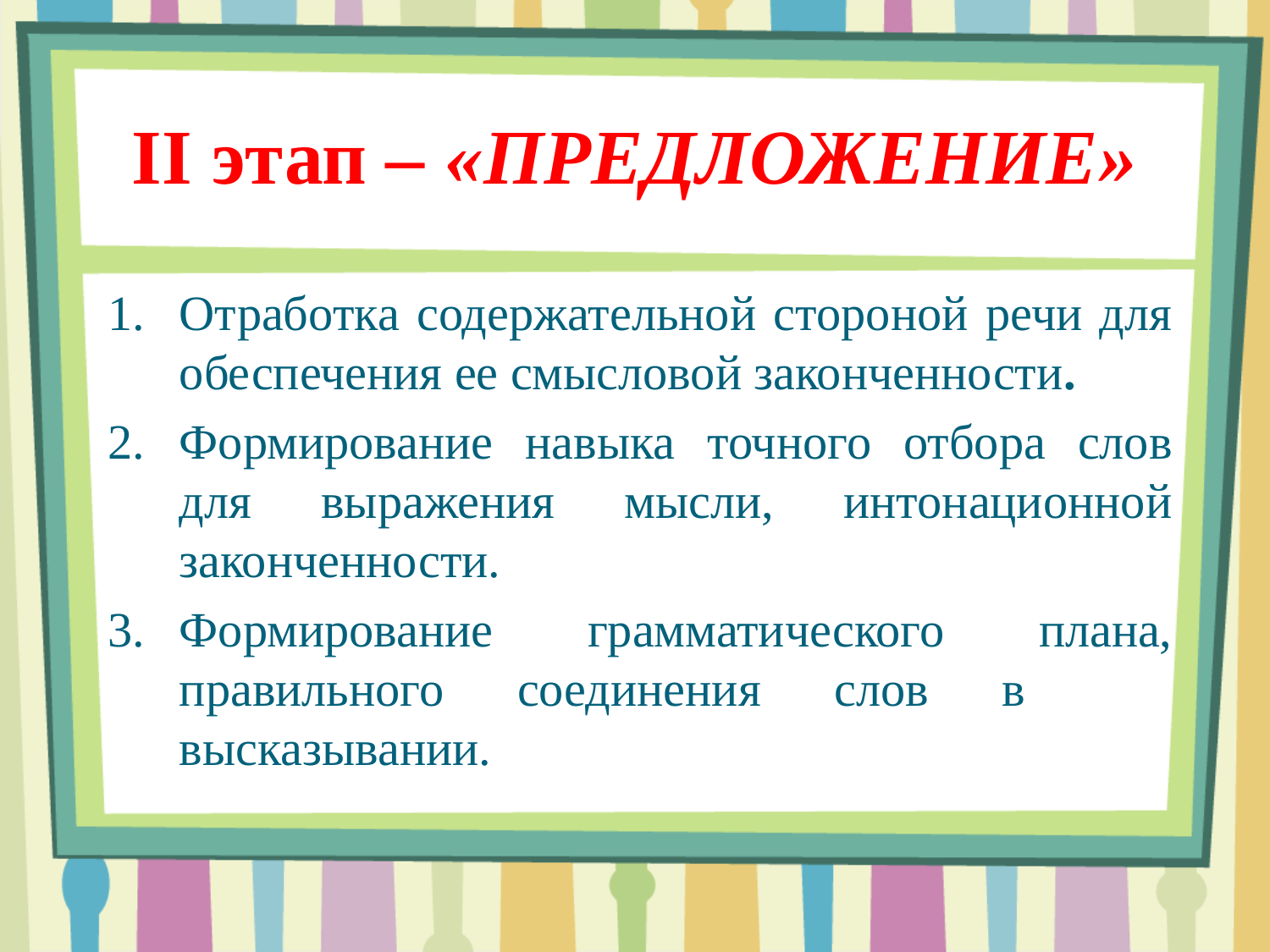

# II этап – «ПРЕДЛОЖЕНИЕ»
Отработка содержательной стороной речи для обеспечения ее смысловой законченности.
Формирование навыка точного отбора слов для выражения мысли, интонационной законченности.
Формирование грамматического плана, правильного соединения слов в   высказывании.